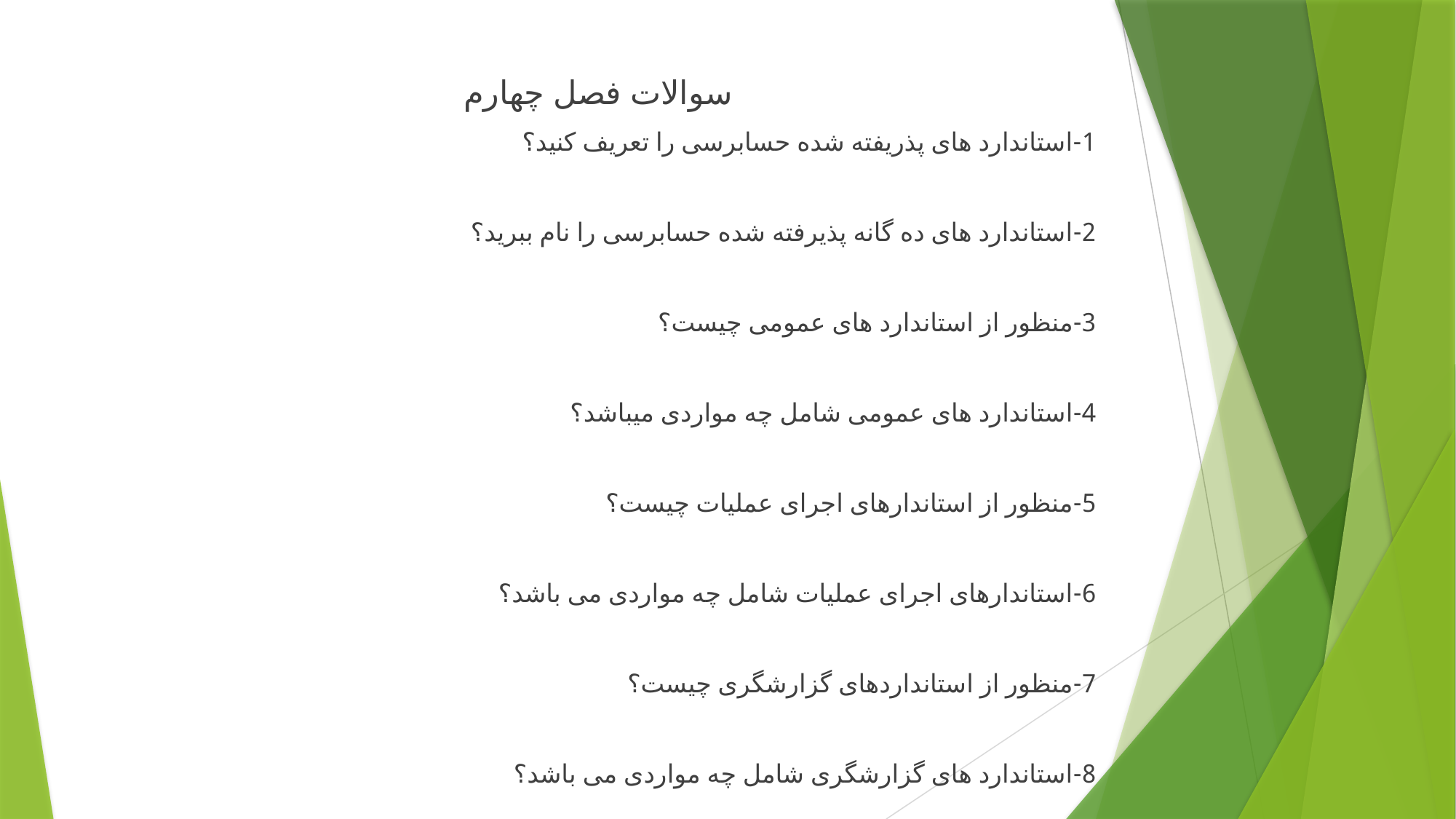

سوالات فصل چهارم
1-استاندارد های پذریفته شده حسابرسی را تعریف کنید؟

2-استاندارد های ده گانه پذیرفته شده حسابرسی را نام ببرید؟

3-منظور از استاندارد های عمومی چیست؟

4-استاندارد های عمومی شامل چه مواردی میباشد؟

5-منظور از استاندارهای اجرای عملیات چیست؟

6-استاندارهای اجرای عملیات شامل چه مواردی می باشد؟

7-منظور از استانداردهای گزارشگری چیست؟

8-استاندارد های گزارشگری شامل چه مواردی می باشد؟